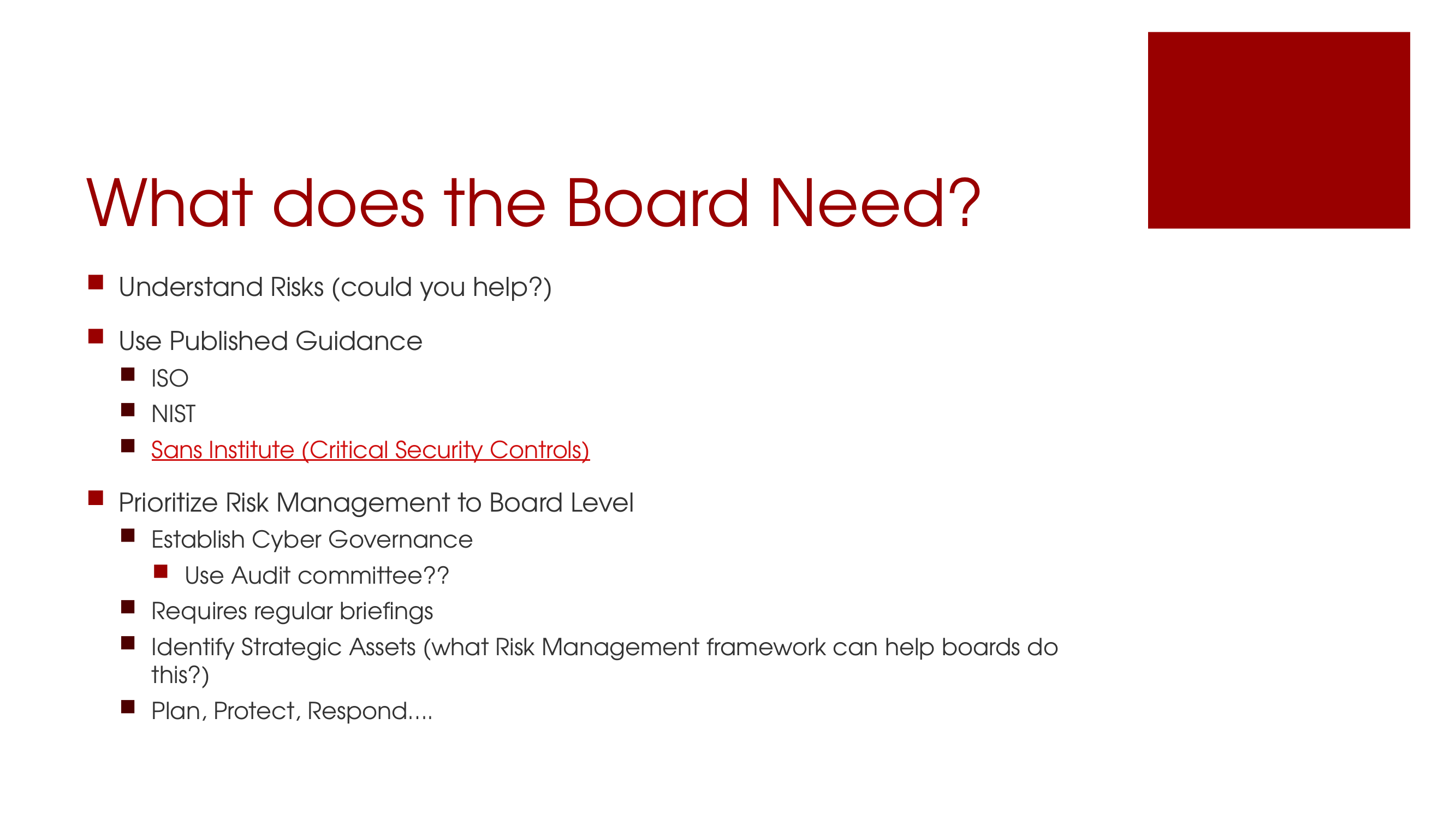

# What does the Board Need?
Understand Risks (could you help?)
Use Published Guidance
ISO
NIST
Sans Institute (Critical Security Controls)
Prioritize Risk Management to Board Level
Establish Cyber Governance
Use Audit committee??
Requires regular briefings
Identify Strategic Assets (what Risk Management framework can help boards do this?)
Plan, Protect, Respond….